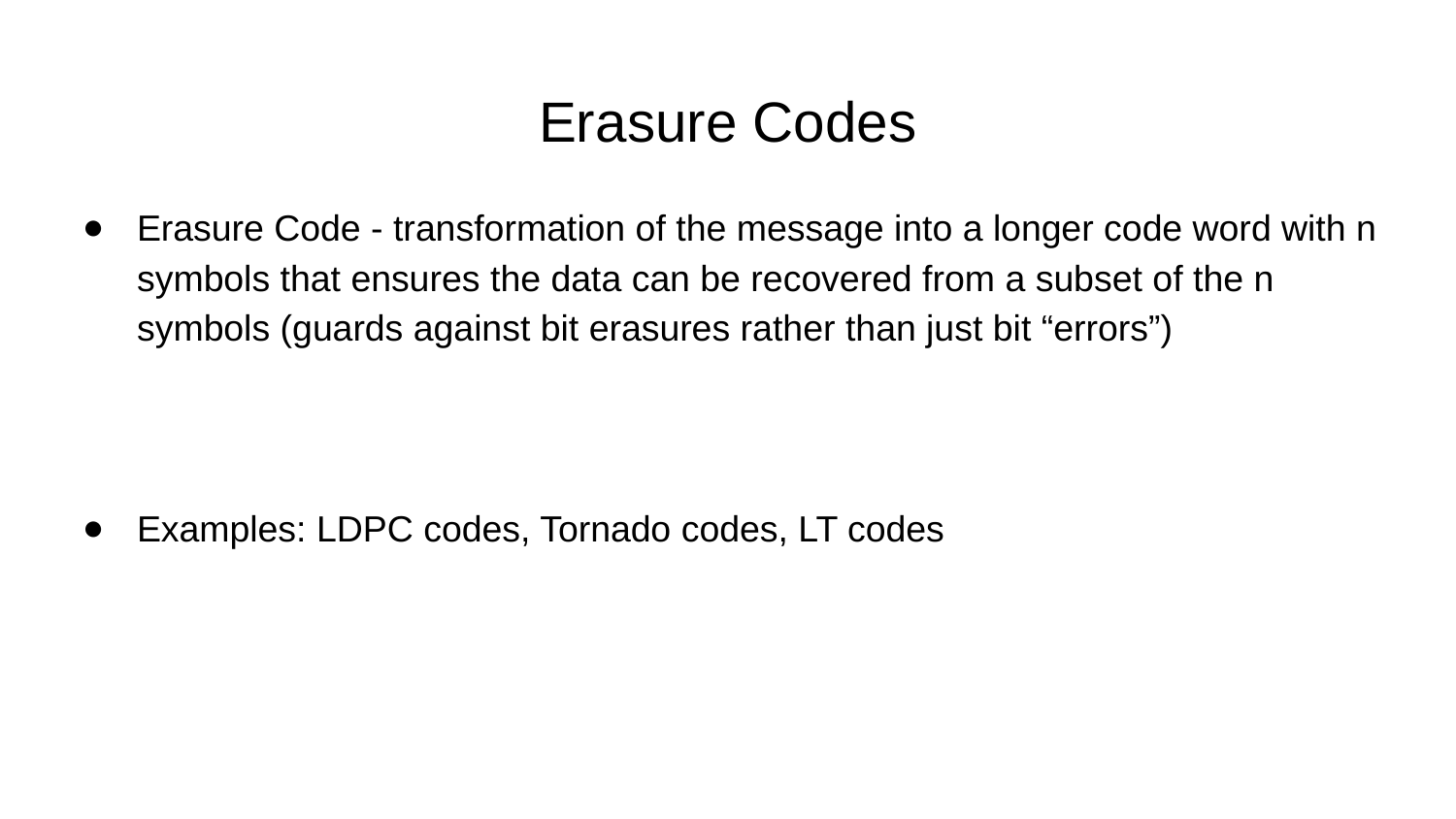

# Erasure Codes
Erasure Code - transformation of the message into a longer code word with n symbols that ensures the data can be recovered from a subset of the n symbols (guards against bit erasures rather than just bit “errors”)

Examples: LDPC codes, Tornado codes, LT codes